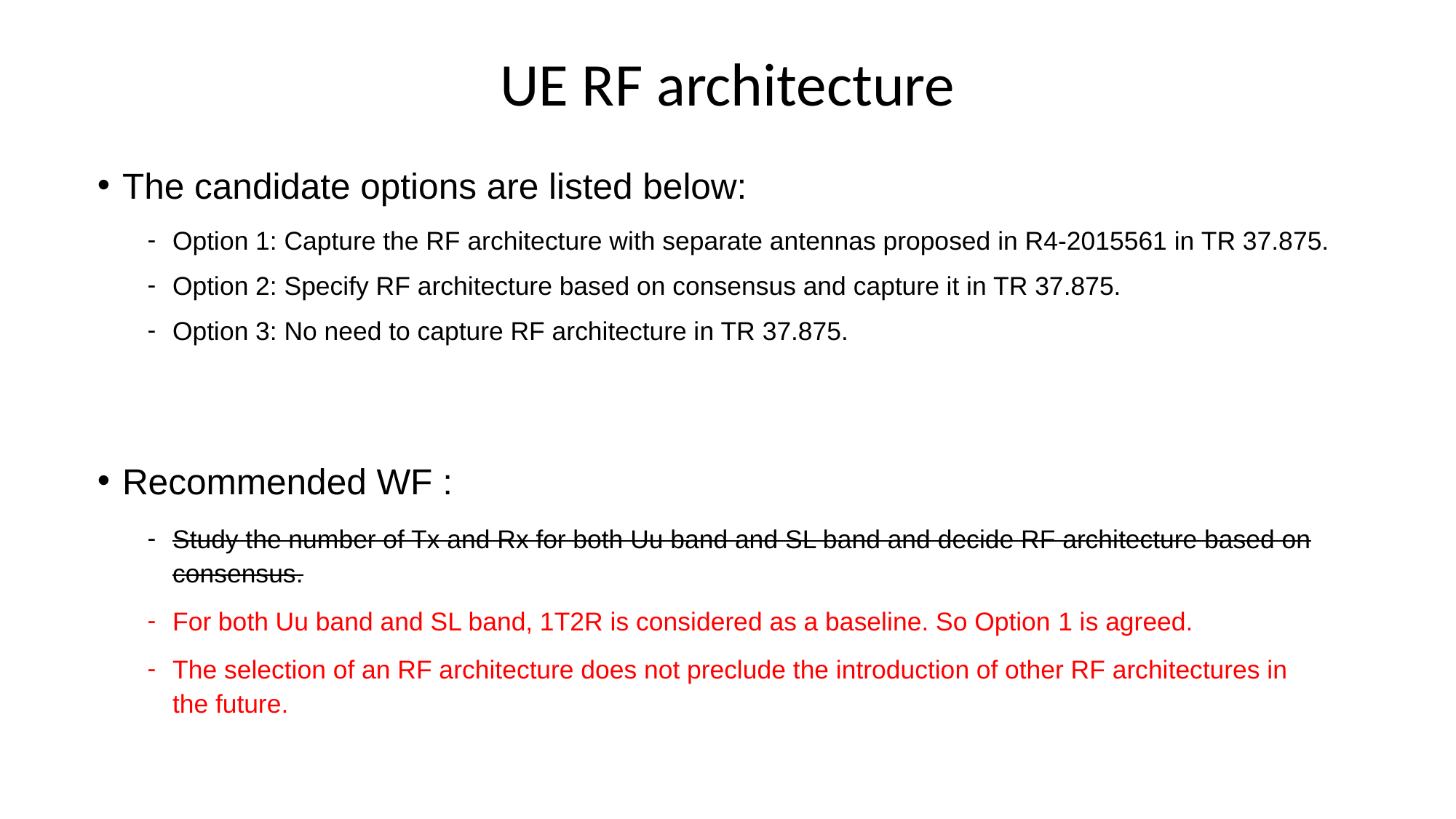

# UE RF architecture
The candidate options are listed below:
Option 1: Capture the RF architecture with separate antennas proposed in R4-2015561 in TR 37.875.
Option 2: Specify RF architecture based on consensus and capture it in TR 37.875.
Option 3: No need to capture RF architecture in TR 37.875.

Recommended WF :
Study the number of Tx and Rx for both Uu band and SL band and decide RF architecture based on consensus.
For both Uu band and SL band, 1T2R is considered as a baseline. So Option 1 is agreed.
The selection of an RF architecture does not preclude the introduction of other RF architectures in the future.